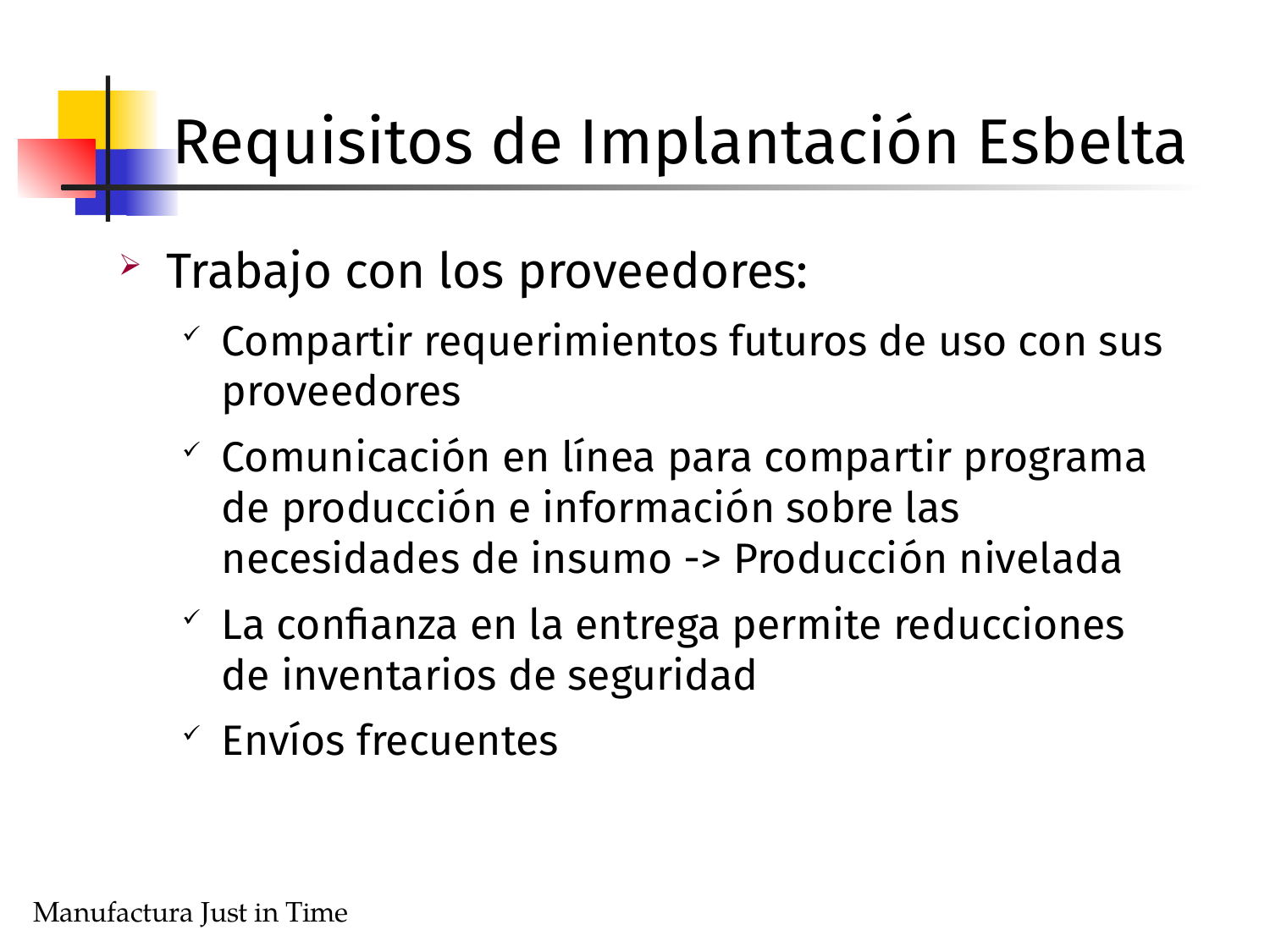

# Requisitos de Implantación Esbelta
Trabajo con los proveedores:
Compartir requerimientos futuros de uso con sus proveedores
Comunicación en línea para compartir programa de producción e información sobre las necesidades de insumo -> Producción nivelada
La confianza en la entrega permite reducciones de inventarios de seguridad
Envíos frecuentes